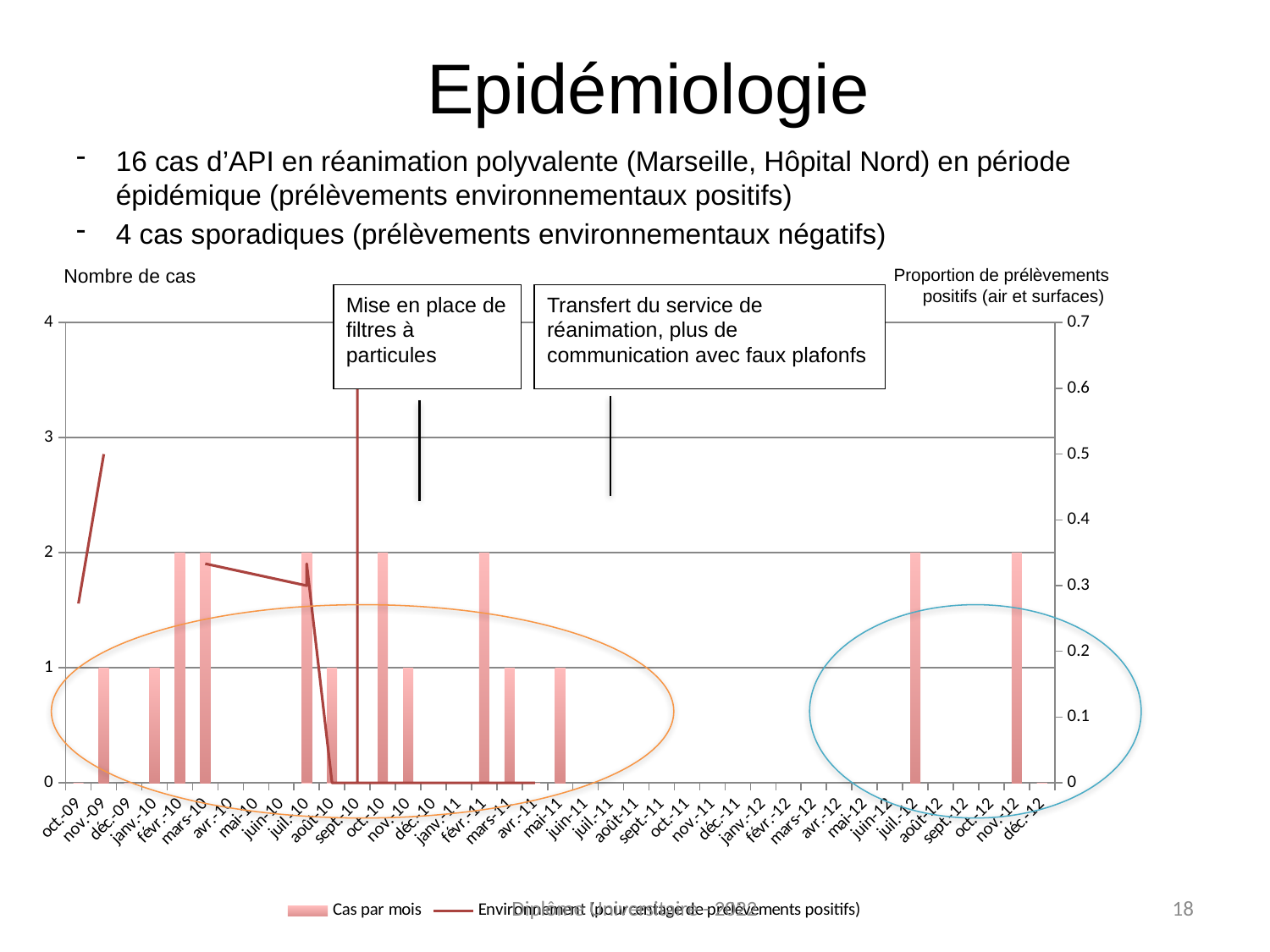

# Epidémiologie
16 cas d’API en réanimation polyvalente (Marseille, Hôpital Nord) en période épidémique (prélèvements environnementaux positifs)
4 cas sporadiques (prélèvements environnementaux négatifs)
Nombre de cas

Proportion de prélèvements positifs (air et surfaces)
Mise en place de filtres à particules
Transfert du service de réanimation, plus de communication avec faux plafonfs

### Chart

| Category | Cas par mois | Environnement (pourcentage de prélèvements positifs) |
|---|---|---|
| 40087 | 0.0 | 0.272727272727273 |
| 40118 | 1.0 | 0.5 |
| 40148 | 0.0 | None |
| 40179 | 1.0 | None |
| 40210 | 2.0 | None |
| 40238 | 2.0 | 0.333333333333333 |
| 40360 | 2.0 | 0.30000000000000004 |
| 40360 | 0.0 | 0.333333333333333 |
| 40391 | 1.0 | 0.0 |
| 40391 | 0.0 | 0.0 |
| 40422 | 0.0 | 0.0 |
| 40422 | 0.0 | 0.6000000000000001 |
| 40422 | 0.0 | 0.0 |
| 40452 | 2.0 | 0.0 |
| 40452 | 0.0 | 0.0 |
| 40483 | 1.0 | 0.0 |
| 40513 | 0.0 | 0.0 |
| 40513 | 0.0 | 0.0 |
| 40544 | 0.0 | 0.0 |
| 40544 | 0.0 | 0.0 |
| 40544 | 0.0 | 0.0 |
| 40575 | 2.0 | 0.0 |
| 40603 | 1.0 | 0.0 |
| 40634 | 0.0 | 0.0 |
| 40664 | 1.0 | None |
| 41091 | 2.0 | None |
| 41214 | 2.0 | None |
| 41244 | 0.0 | None |

18
Diplôme Universitaire - 2022